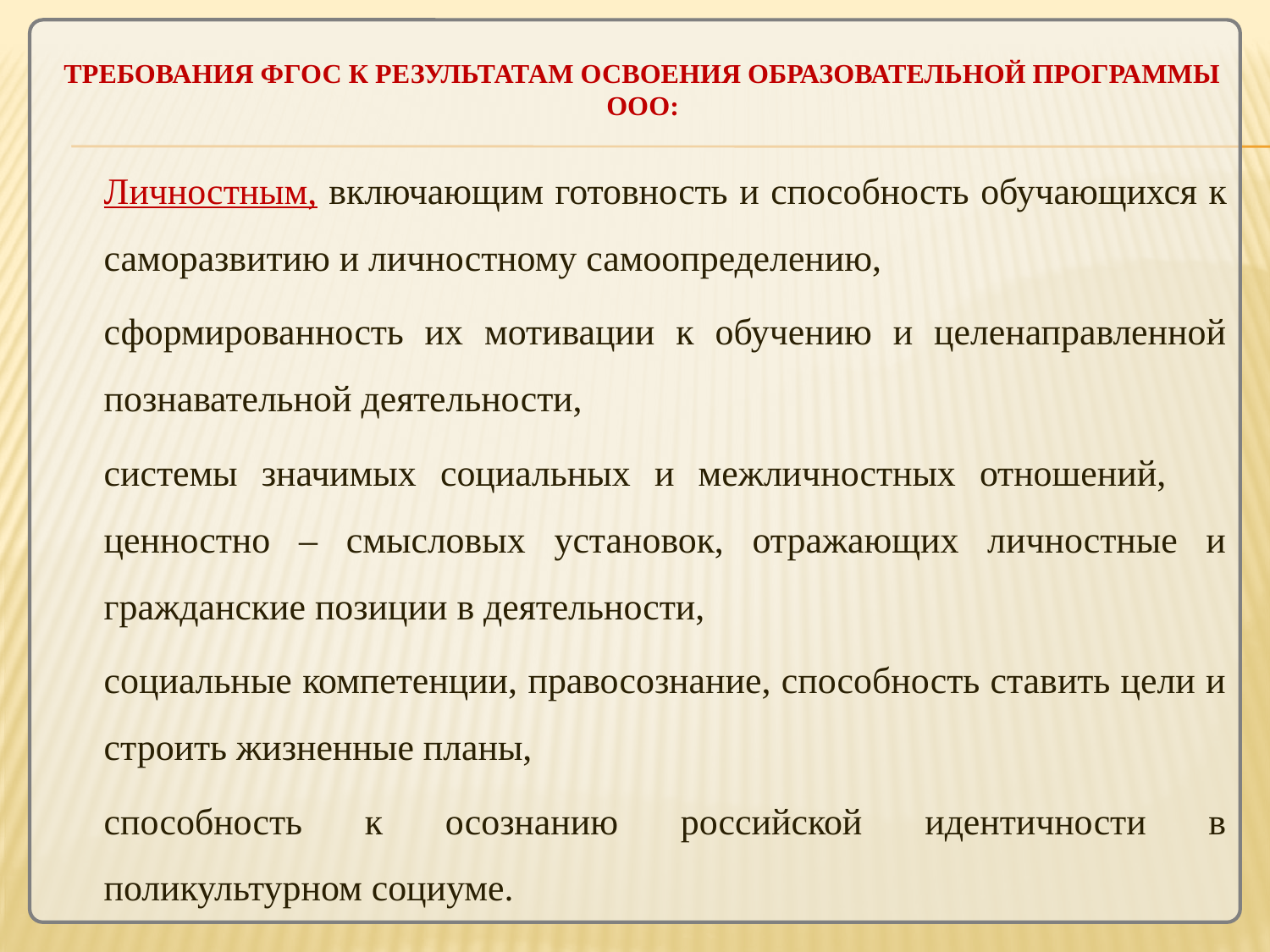

# Требования ФГОС к результатам освоения образовательной программы ООО:
		Личностным, включающим готовность и способность обучающихся к саморазвитию и личностному самоопределению,
		сформированность их мотивации к обучению и целенаправленной познавательной деятельности,
		системы значимых социальных и межличностных отношений, 	ценностно – смысловых установок, отражающих личностные и гражданские позиции в деятельности,
		социальные компетенции, правосознание, способность ставить цели и строить жизненные планы,
		способность к осознанию российской идентичности в поликультурном социуме.